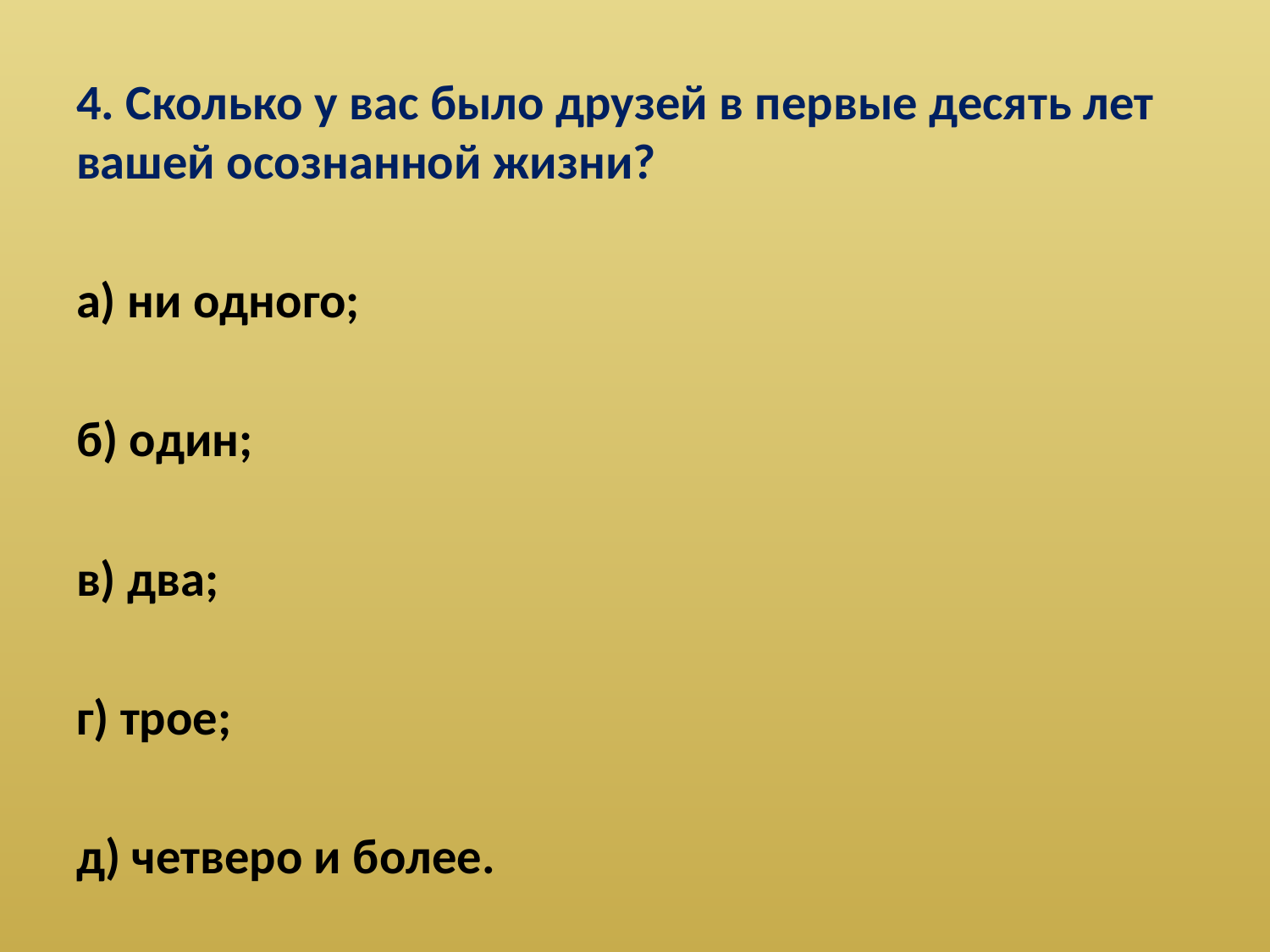

4. Сколько у вас было друзей в первые десять лет вашей осознанной жизни?

а) ни одного;

б) один;

в) два;

г) трое;

д) четверо и более.